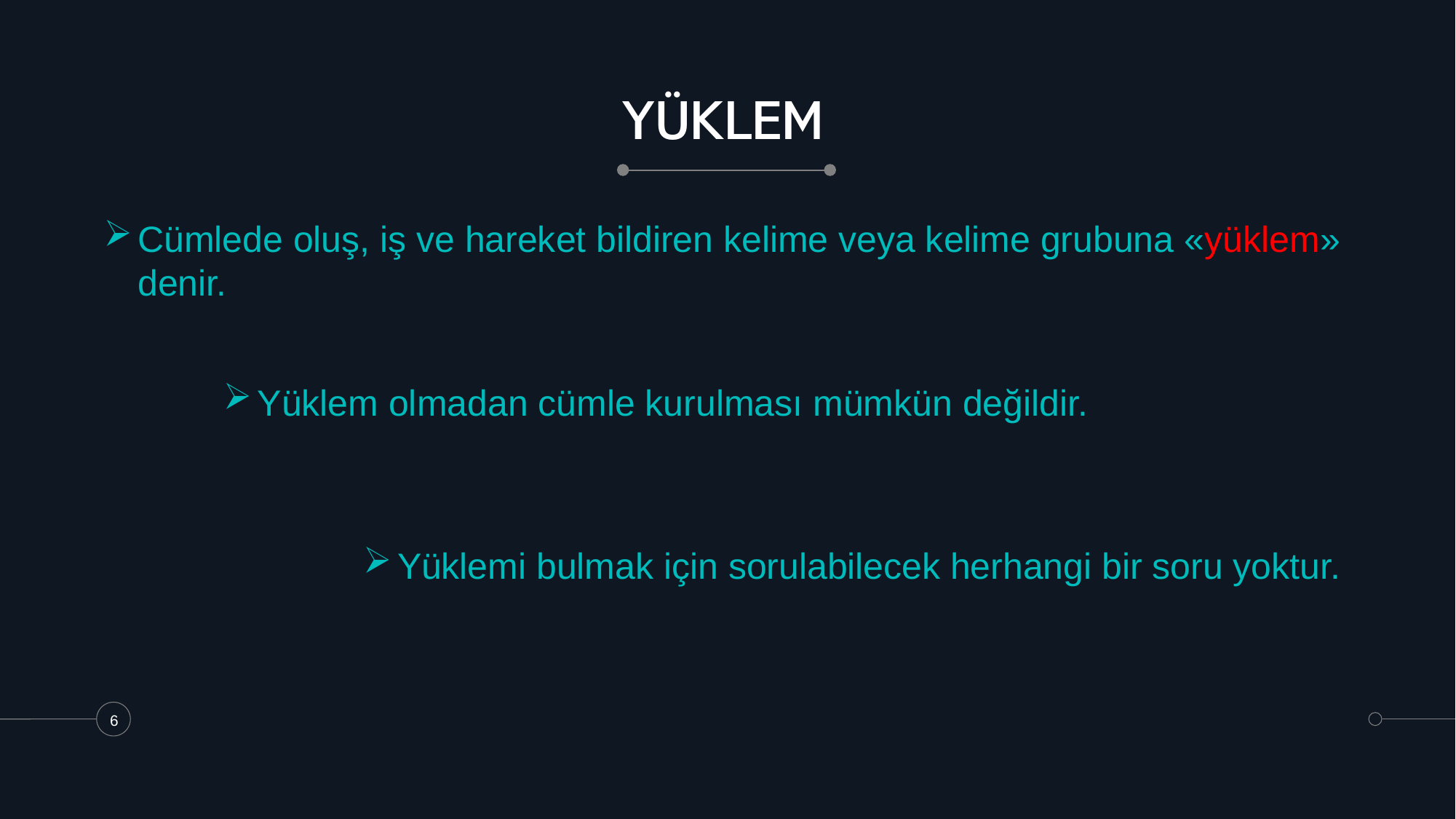

# YÜKLEM
Cümlede oluş, iş ve hareket bildiren kelime veya kelime grubuna «yüklem» denir.
Yüklem olmadan cümle kurulması mümkün değildir.
Yüklemi bulmak için sorulabilecek herhangi bir soru yoktur.
6